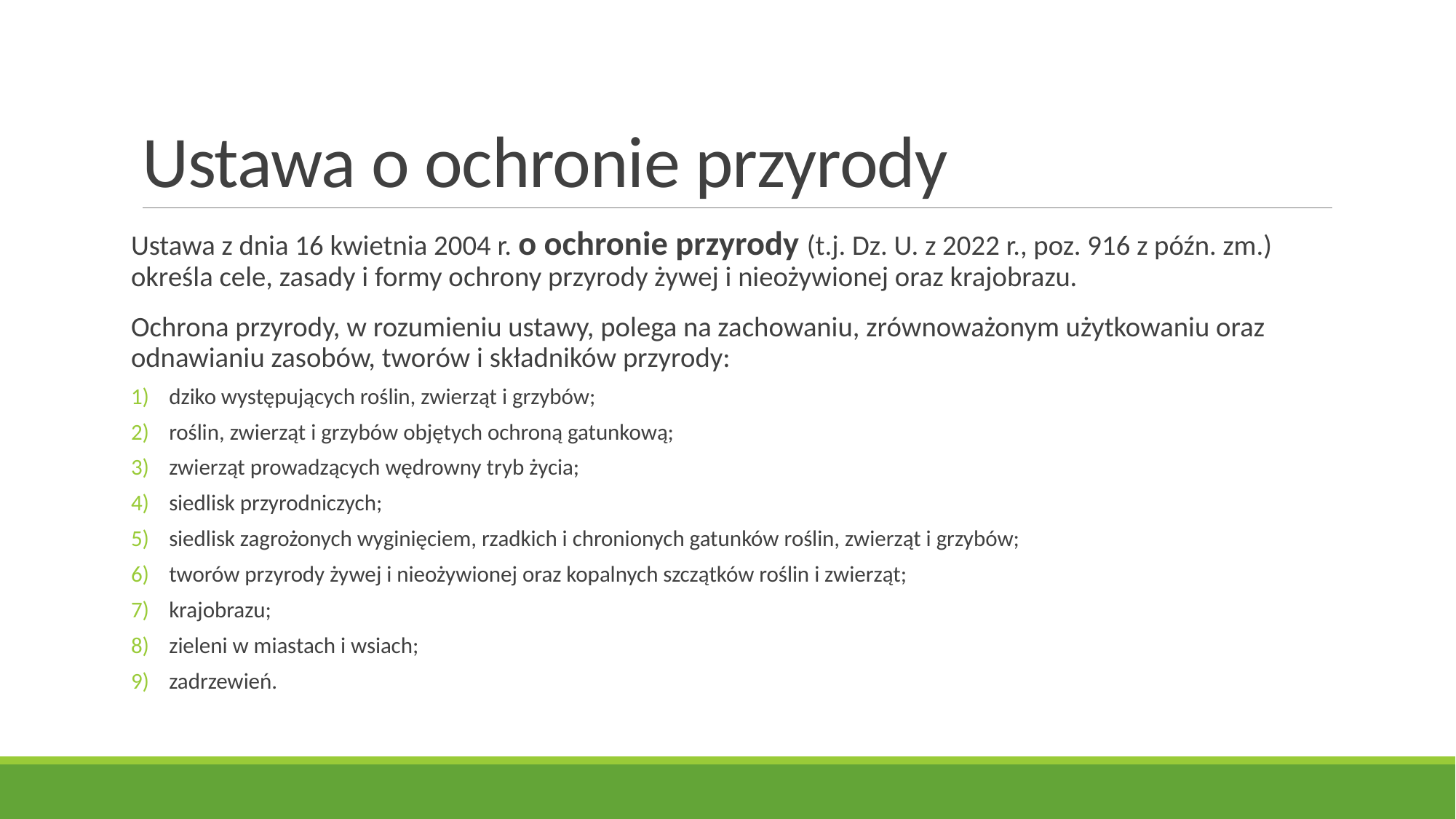

# Ustawa o ochronie przyrody
Ustawa z dnia 16 kwietnia 2004 r. o ochronie przyrody (t.j. Dz. U. z 2022 r., poz. 916 z późn. zm.) określa cele, zasady i formy ochrony przyrody żywej i nieożywionej oraz krajobrazu.
Ochrona przyrody, w rozumieniu ustawy, polega na zachowaniu, zrównoważonym użytkowaniu oraz odnawianiu zasobów, tworów i składników przyrody:
dziko występujących roślin, zwierząt i grzybów;
roślin, zwierząt i grzybów objętych ochroną gatunkową;
zwierząt prowadzących wędrowny tryb życia;
siedlisk przyrodniczych;
siedlisk zagrożonych wyginięciem, rzadkich i chronionych gatunków roślin, zwierząt i grzybów;
tworów przyrody żywej i nieożywionej oraz kopalnych szczątków roślin i zwierząt;
krajobrazu;
zieleni w miastach i wsiach;
zadrzewień.